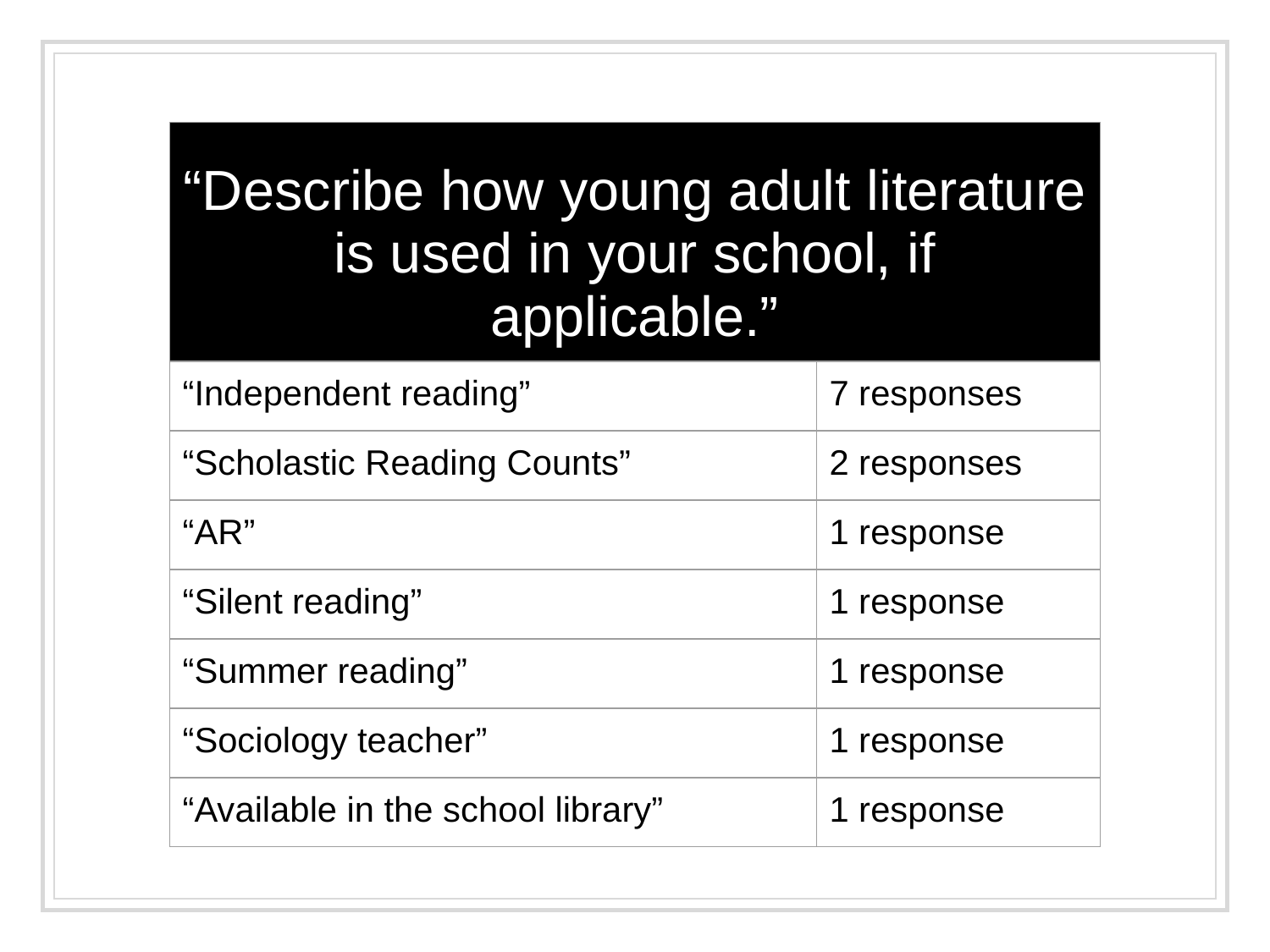

| “Describe how young adult literature is used in your school, if applicable.” |  |
| --- | --- |
| “Independent reading” | 7 responses |
| “Scholastic Reading Counts” | 2 responses |
| “AR” | 1 response |
| “Silent reading” | 1 response |
| “Summer reading” | 1 response |
| “Sociology teacher” | 1 response |
| “Available in the school library” | 1 response |